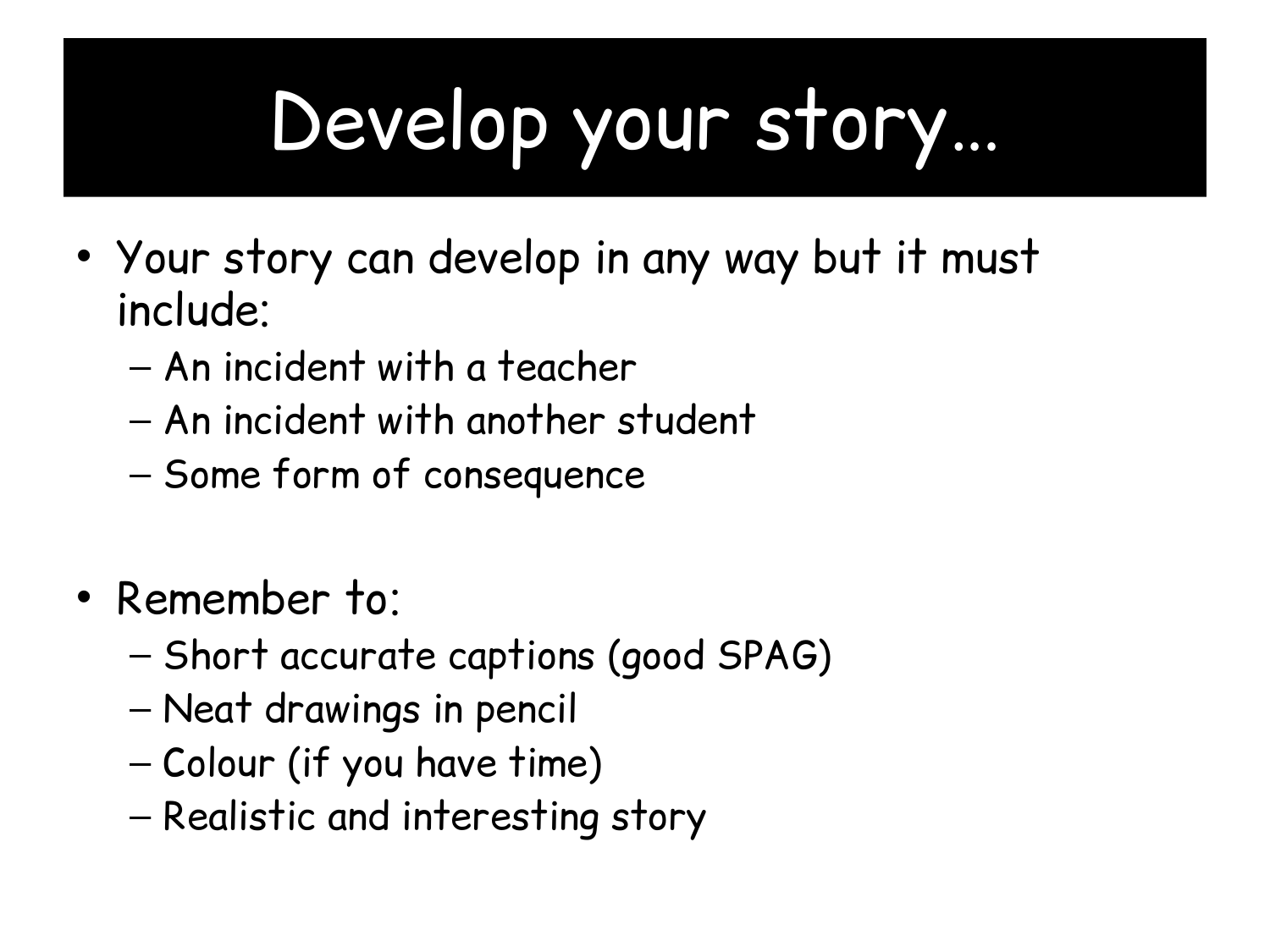

# Develop your story…
Your story can develop in any way but it must include:
An incident with a teacher
An incident with another student
Some form of consequence

Remember to:
Short accurate captions (good SPAG)
Neat drawings in pencil
Colour (if you have time)
Realistic and interesting story